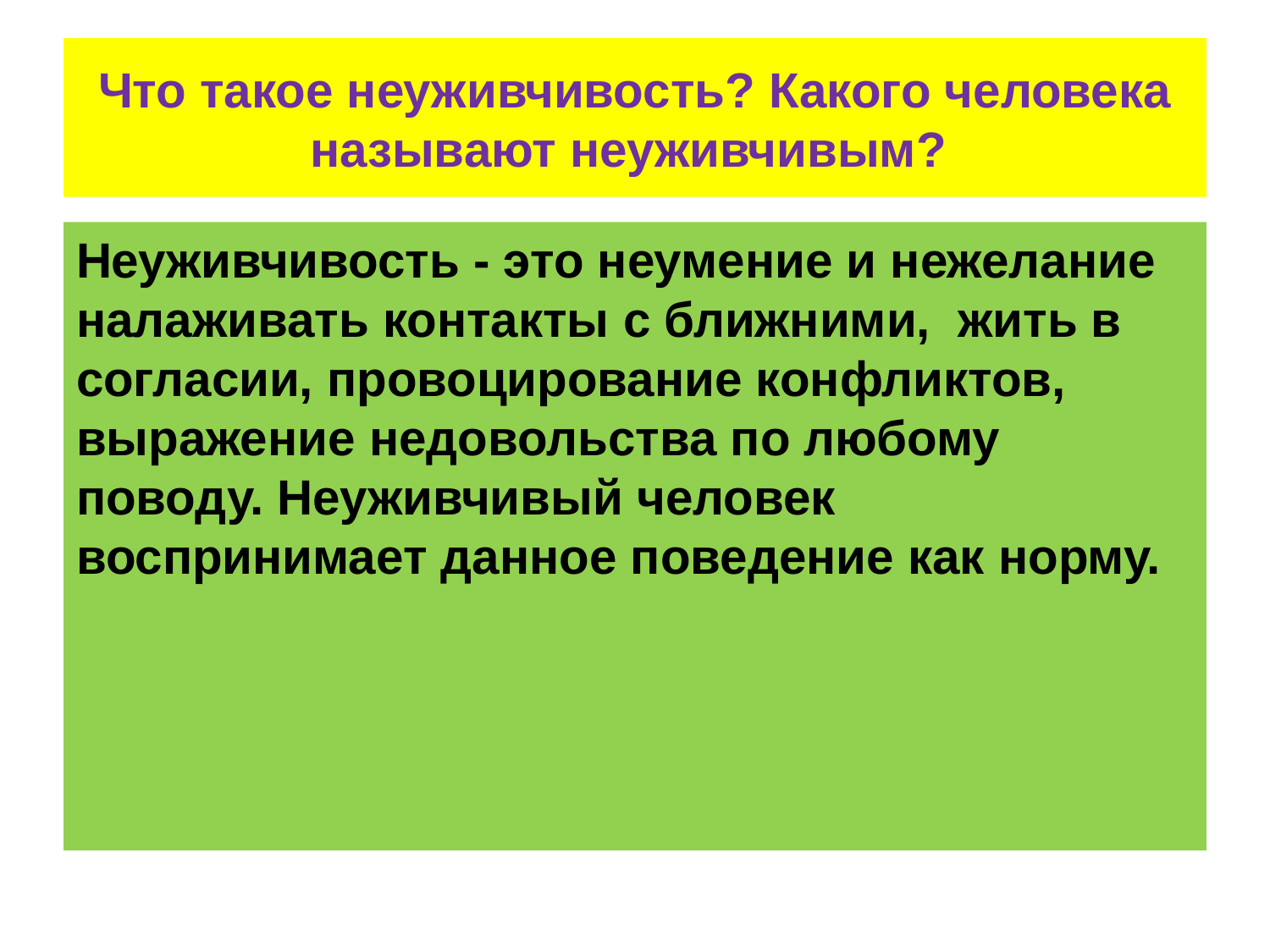

# Что такое неуживчивость? Какого человека называют неуживчивым?
Неуживчивость - это неумение и нежелание налаживать контакты с ближними,  жить в согласии, провоцирование конфликтов, выражение недовольства по любому поводу. Неуживчивый человек воспринимает данное поведение как норму.